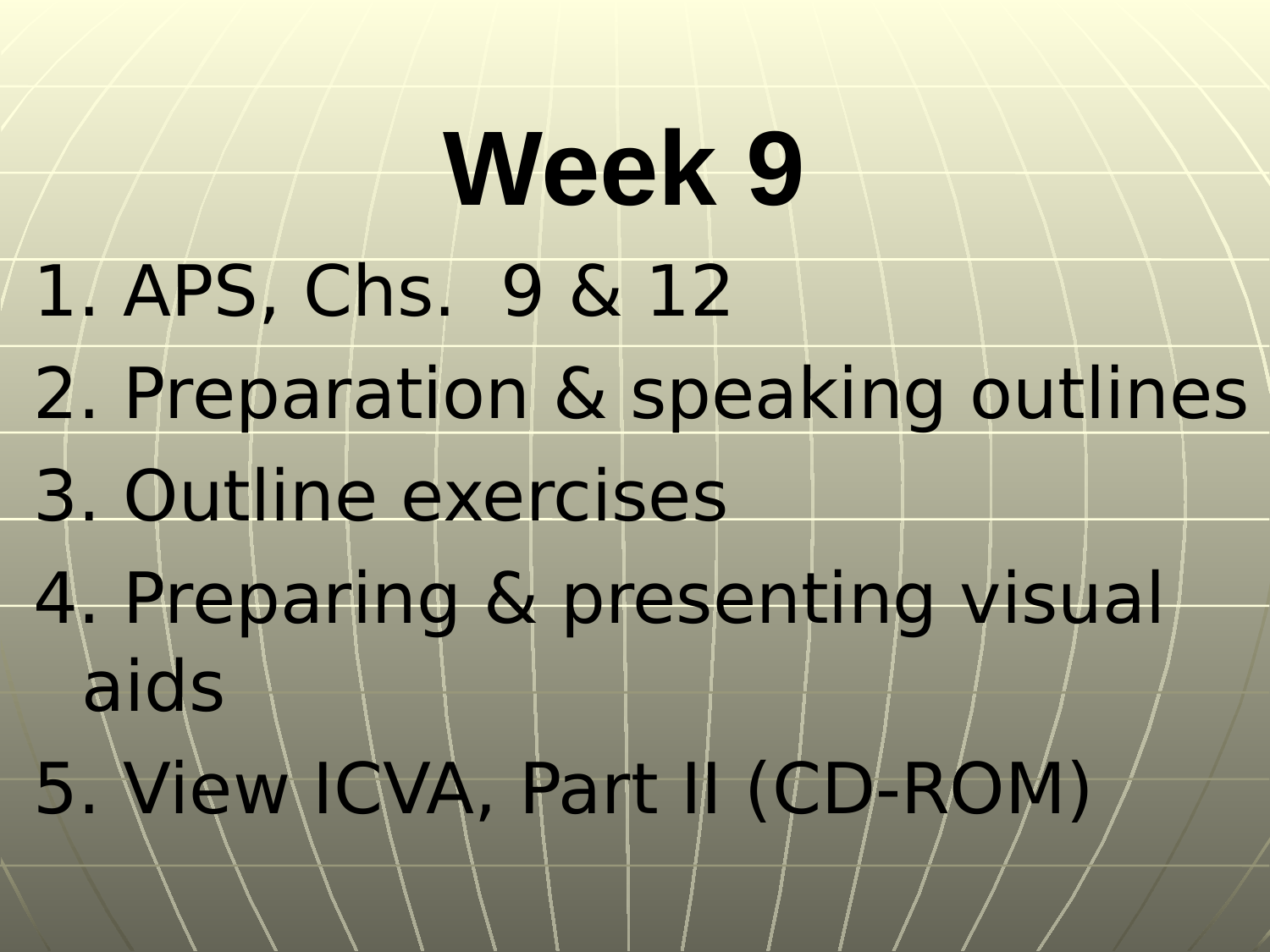

# Week 9
1. APS, Chs.  9 & 12
2. Preparation & speaking outlines
3. Outline exercises
4. Preparing & presenting visual aids
5. View ICVA, Part II (CD-ROM)